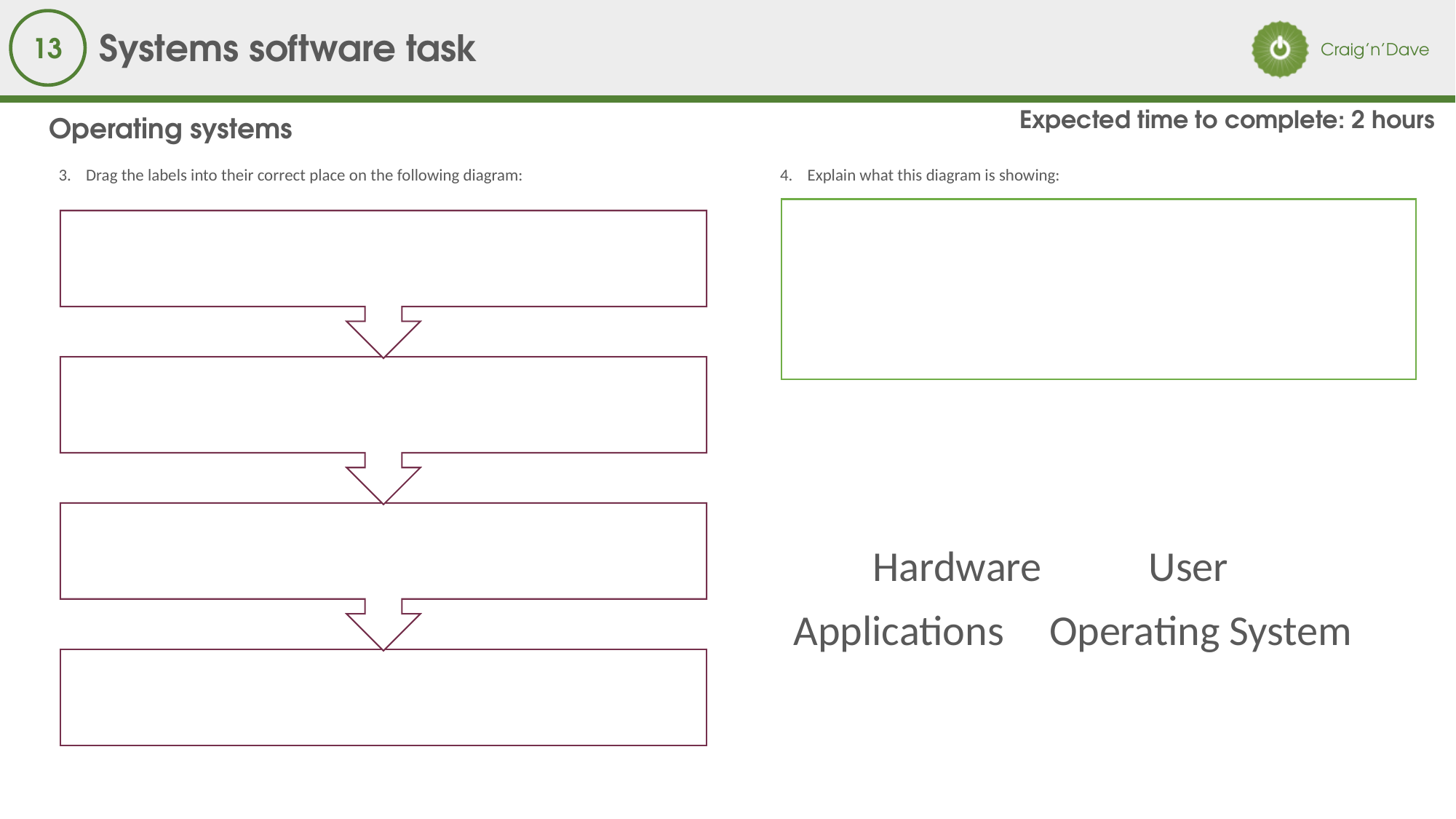

Systems software task
13
Expected time to complete: 2 hours
Operating systems
Drag the labels into their correct place on the following diagram:
Explain what this diagram is showing:

Hardware
User
Applications
Operating System